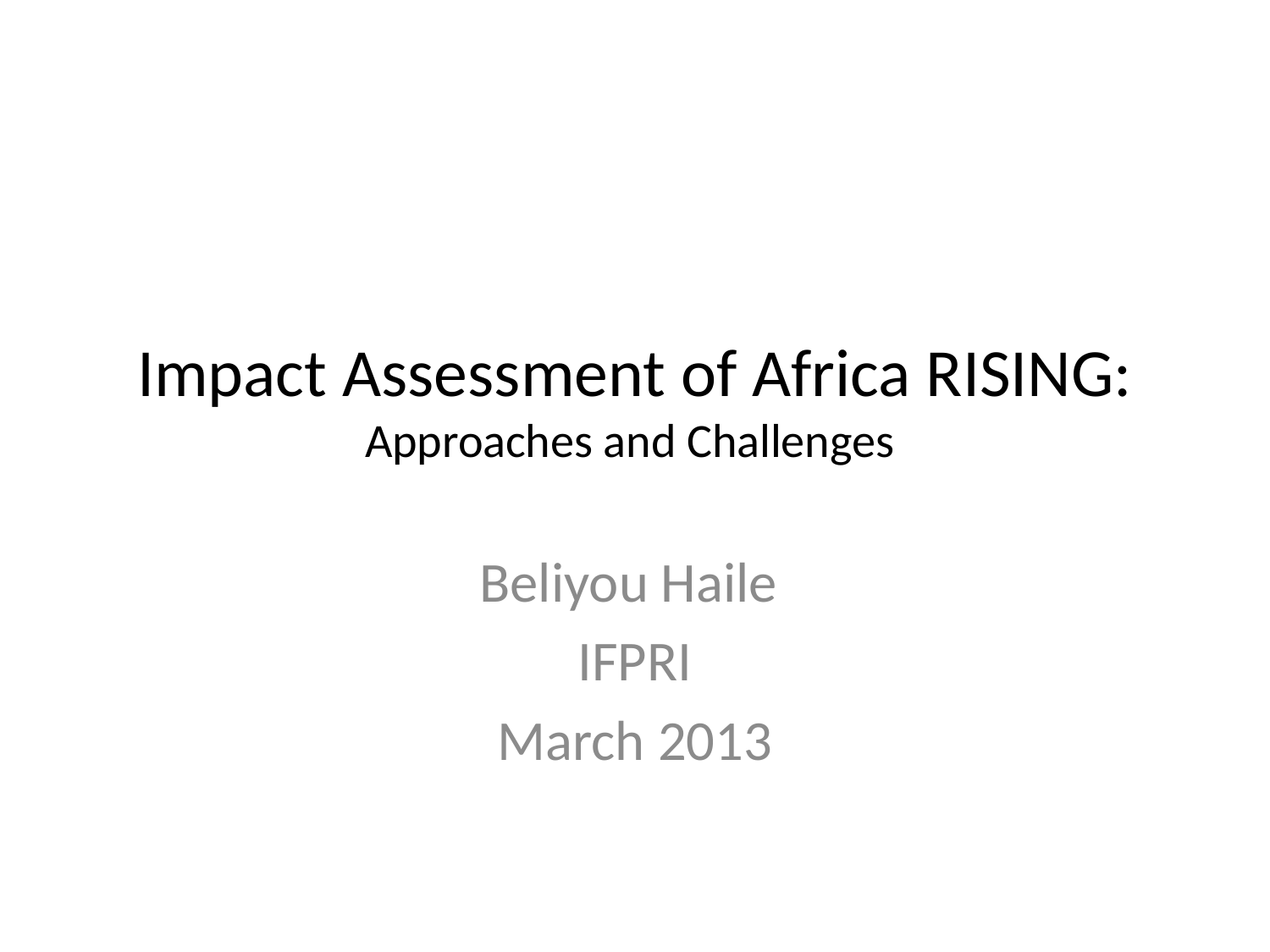

# Impact Assessment of Africa RISING: Approaches and Challenges
Beliyou Haile
IFPRI
March 2013